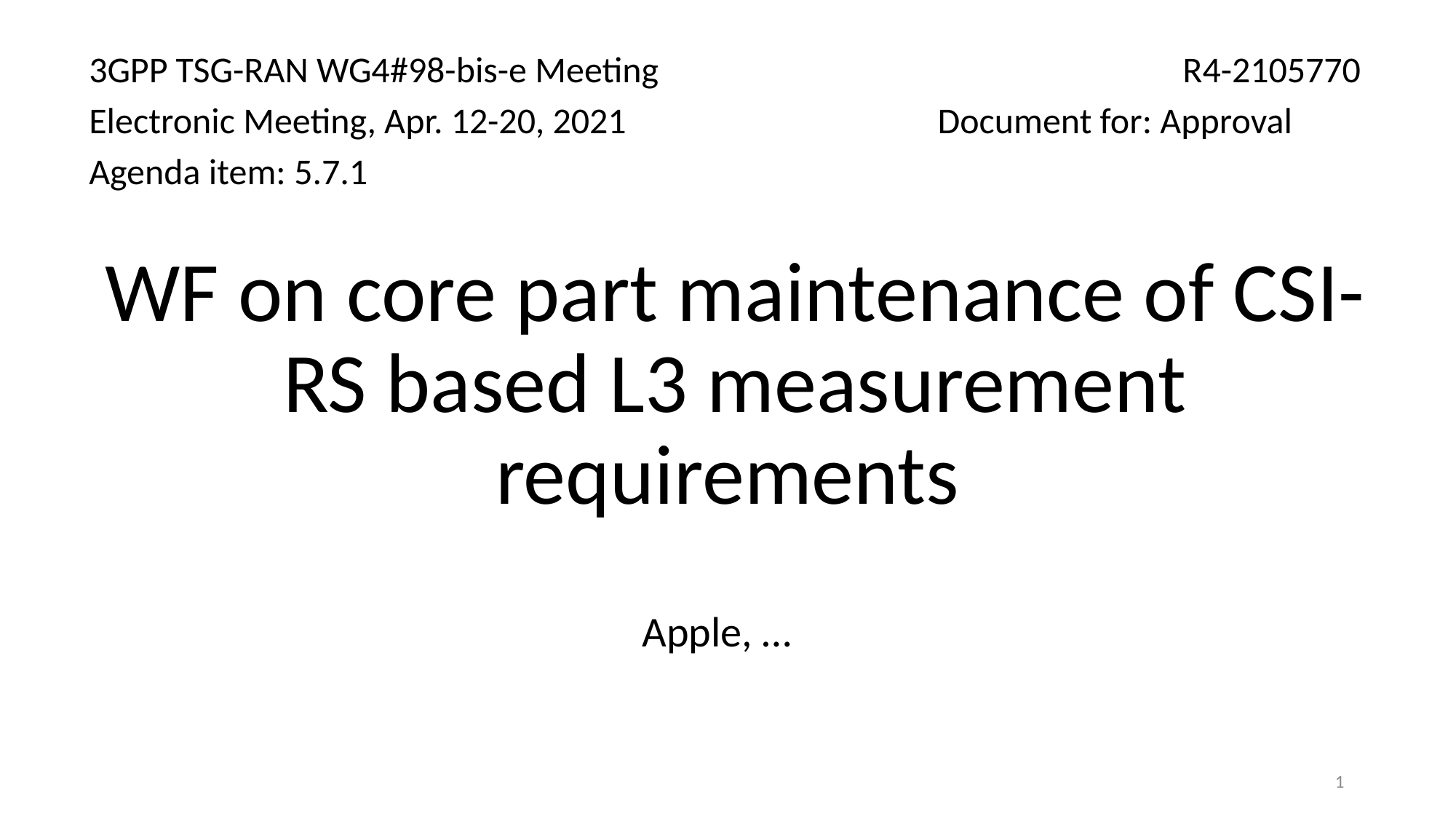

3GPP TSG-RAN WG4#98-bis-e Meeting                                                                R4-2105770
Electronic Meeting, Apr. 12-20, 2021	                                     Document for: Approval
Agenda item: 5.7.1
# WF on core part maintenance of CSI-RS based L3 measurement requirements
Apple, …
1